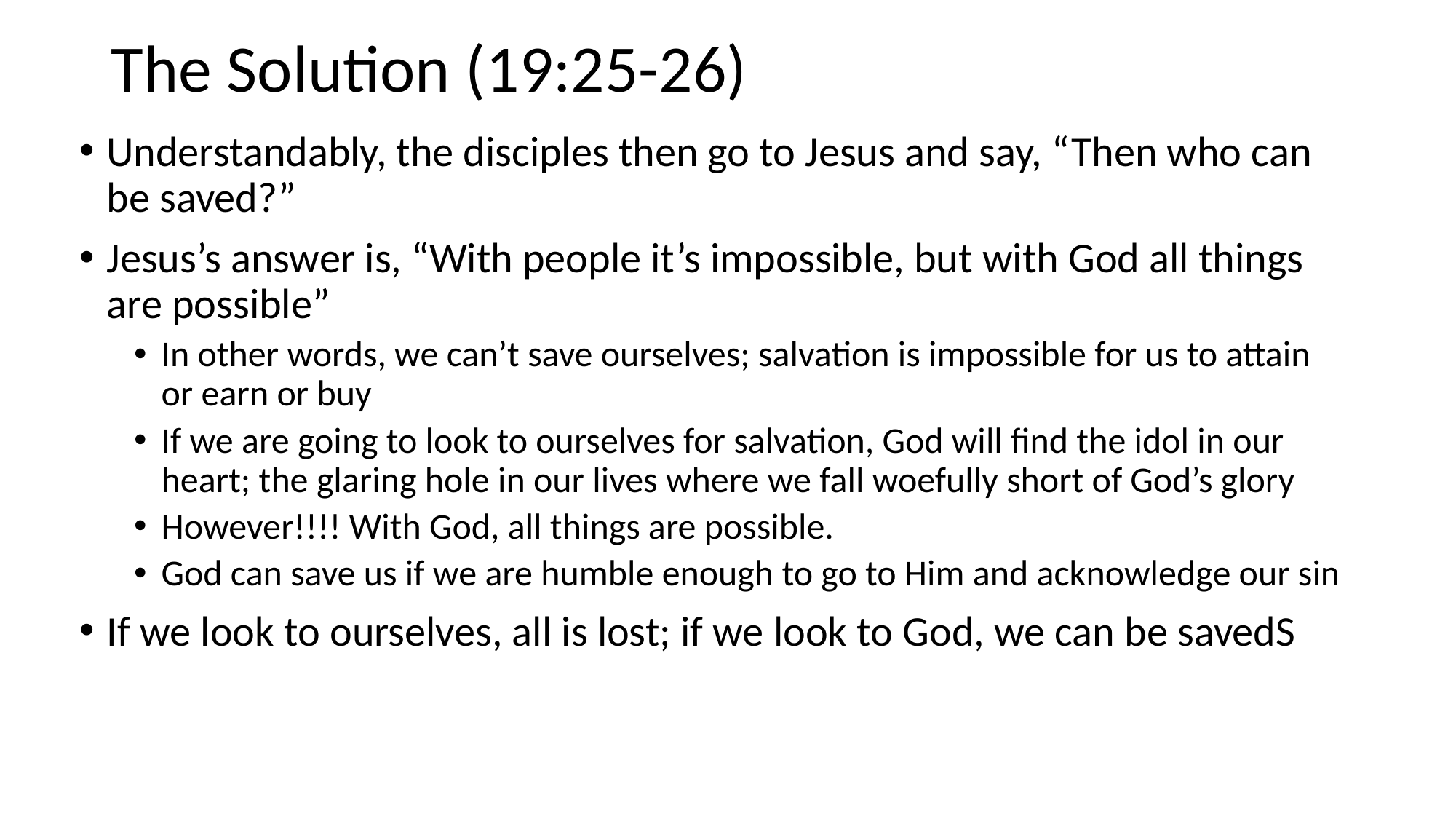

# The Solution (19:25-26)
Understandably, the disciples then go to Jesus and say, “Then who can be saved?”
Jesus’s answer is, “With people it’s impossible, but with God all things are possible”
In other words, we can’t save ourselves; salvation is impossible for us to attain or earn or buy
If we are going to look to ourselves for salvation, God will find the idol in our heart; the glaring hole in our lives where we fall woefully short of God’s glory
However!!!! With God, all things are possible.
God can save us if we are humble enough to go to Him and acknowledge our sin
If we look to ourselves, all is lost; if we look to God, we can be savedS